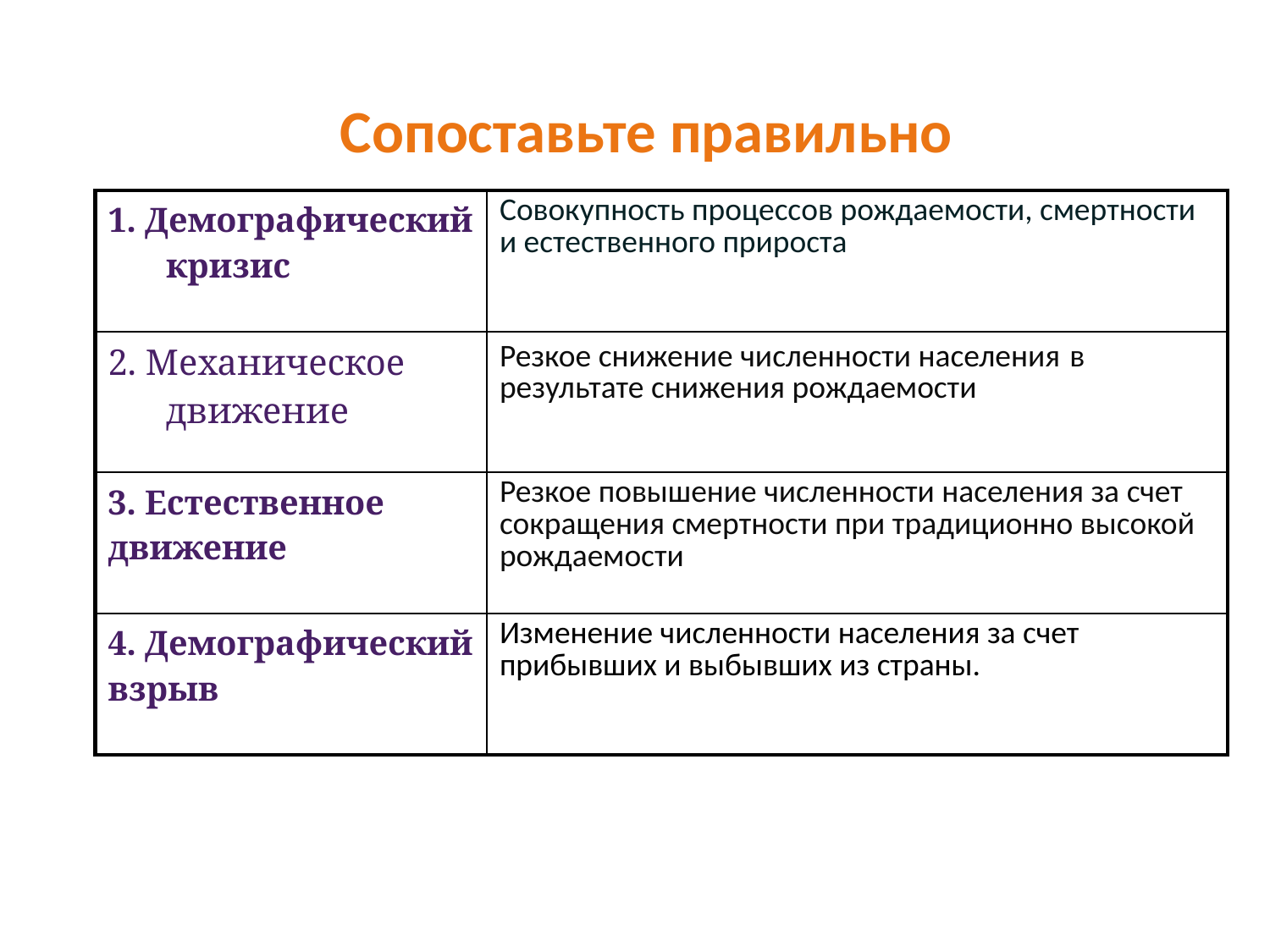

# Сопоставьте правильно
| 1. Демографический кризис | Совокупность процессов рождаемости, смертности и естественного прироста |
| --- | --- |
| 2. Механическое движение | Резкое снижение численности населения в результате снижения рождаемости |
| 3. Естественное движение | Резкое повышение численности населения за счет сокращения смертности при традиционно высокой рождаемости |
| 4. Демографический взрыв | Изменение численности населения за счет прибывших и выбывших из страны. |